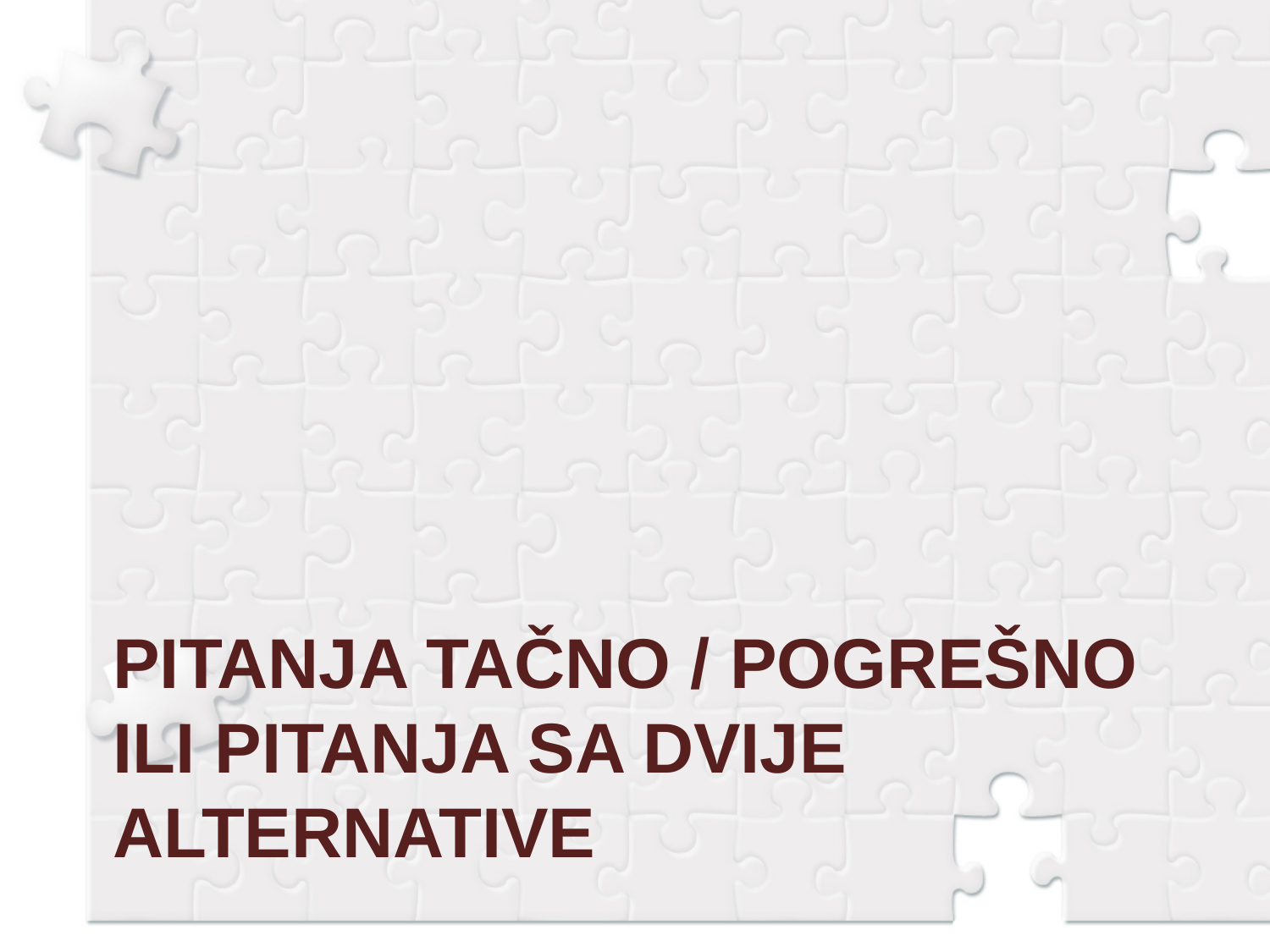

# Pitanja tačno / pogrešno ili pitanja sa dvije alternative